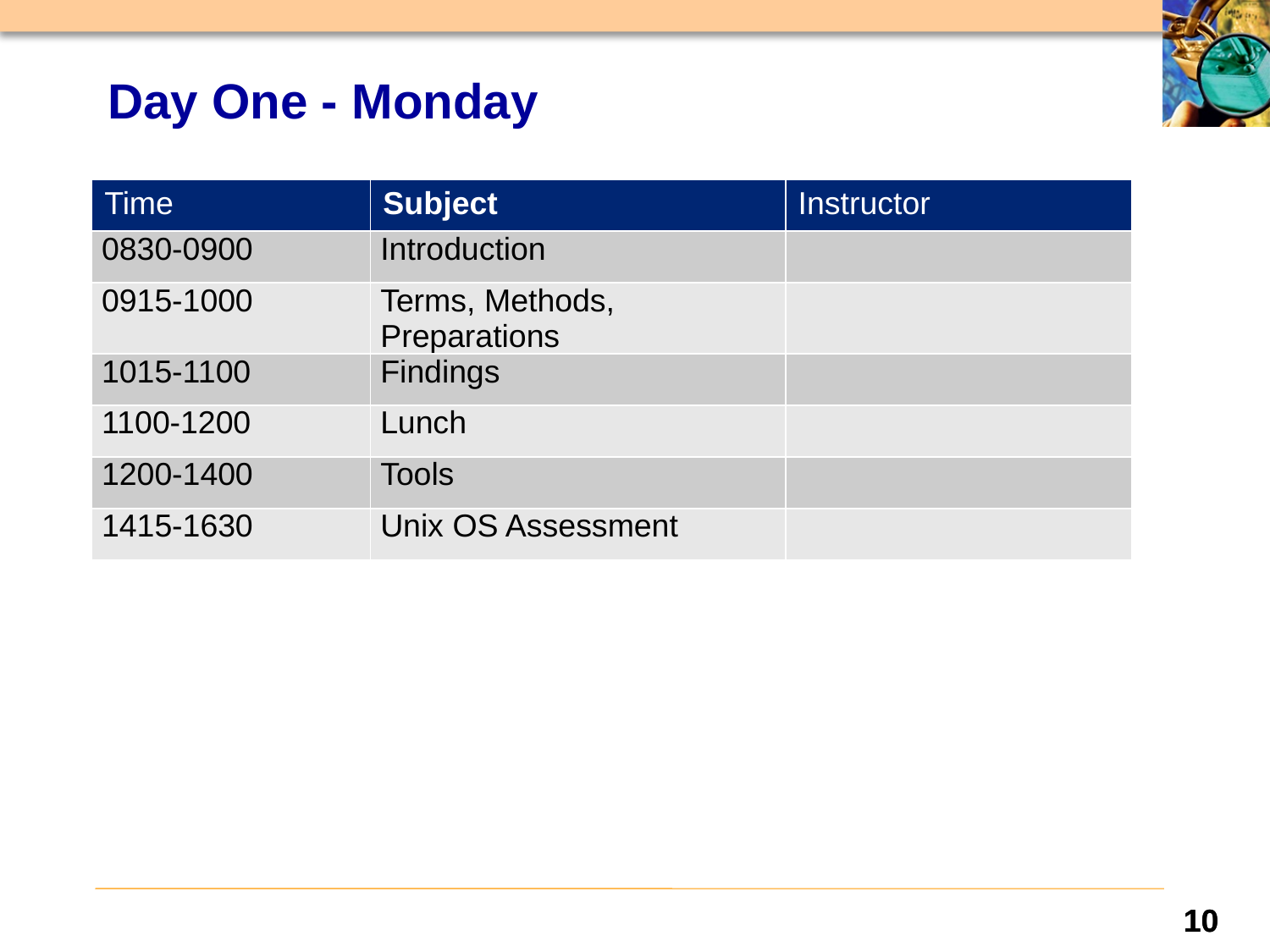

# Day One - Monday
| Time | Subject | Instructor |
| --- | --- | --- |
| 0830-0900 | Introduction |  |
| 0915-1000 | Terms, Methods, Preparations |  |
| 1015-1100 | Findings |  |
| 1100-1200 | Lunch |  |
| 1200-1400 | Tools |  |
| 1415-1630 | Unix OS Assessment |  |
10